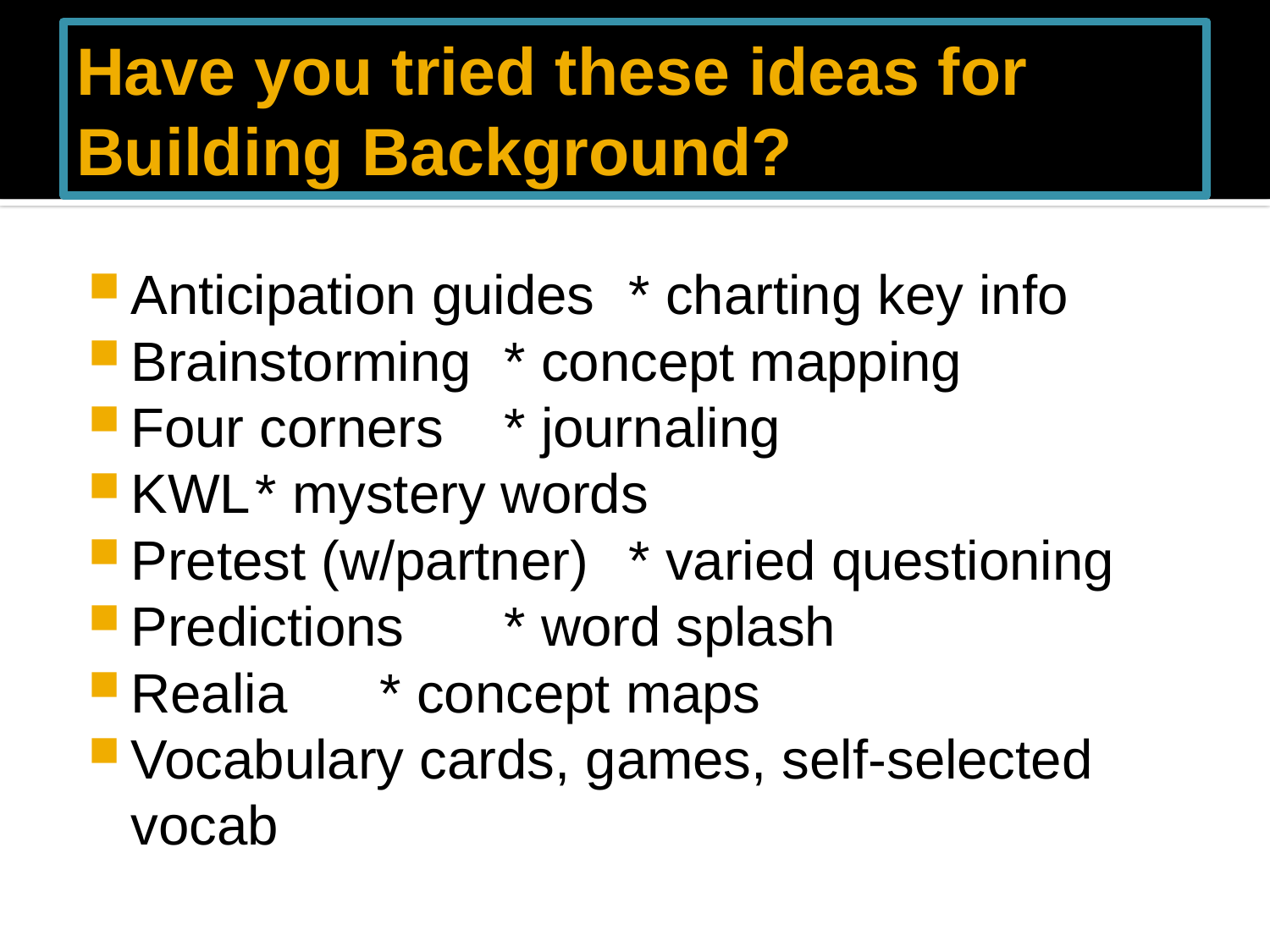

# Have you tried these ideas for Building Background?
Anticipation guides	* charting key info
Brainstorming		* concept mapping
Four corners			* journaling
KWL				* mystery words
Pretest (w/partner)		* varied questioning
Predictions			* word splash
Realia				* concept maps
Vocabulary cards, games, self-selected vocab